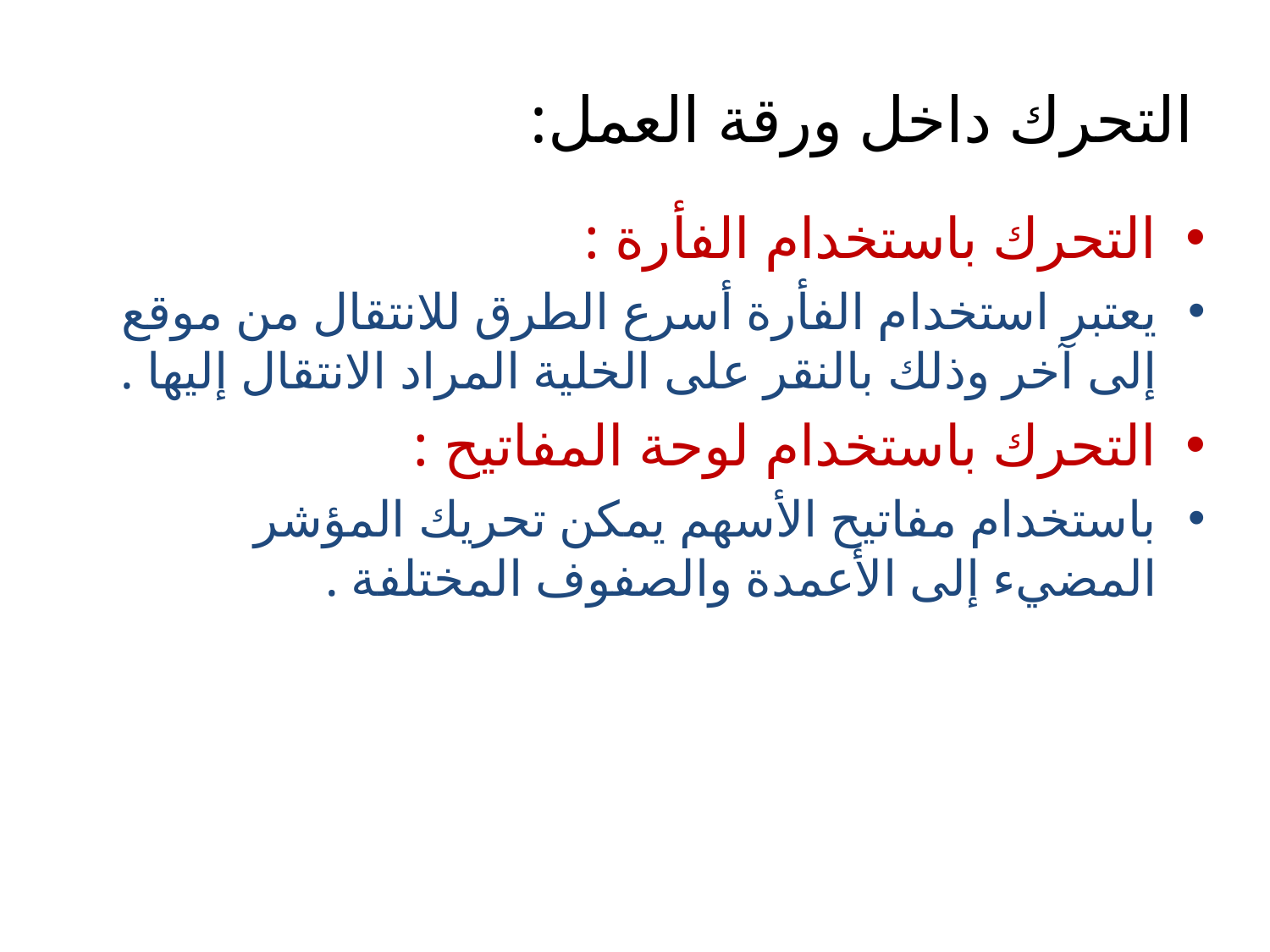

# التحرك داخل ورقة العمل:
التحرك باستخدام الفأرة :
يعتبر استخدام الفأرة أسرع الطرق للانتقال من موقع إلى آخر وذلك بالنقر على الخلية المراد الانتقال إليها .
التحرك باستخدام لوحة المفاتيح :
باستخدام مفاتيح الأسهم يمكن تحريك المؤشر المضيء إلى الأعمدة والصفوف المختلفة .